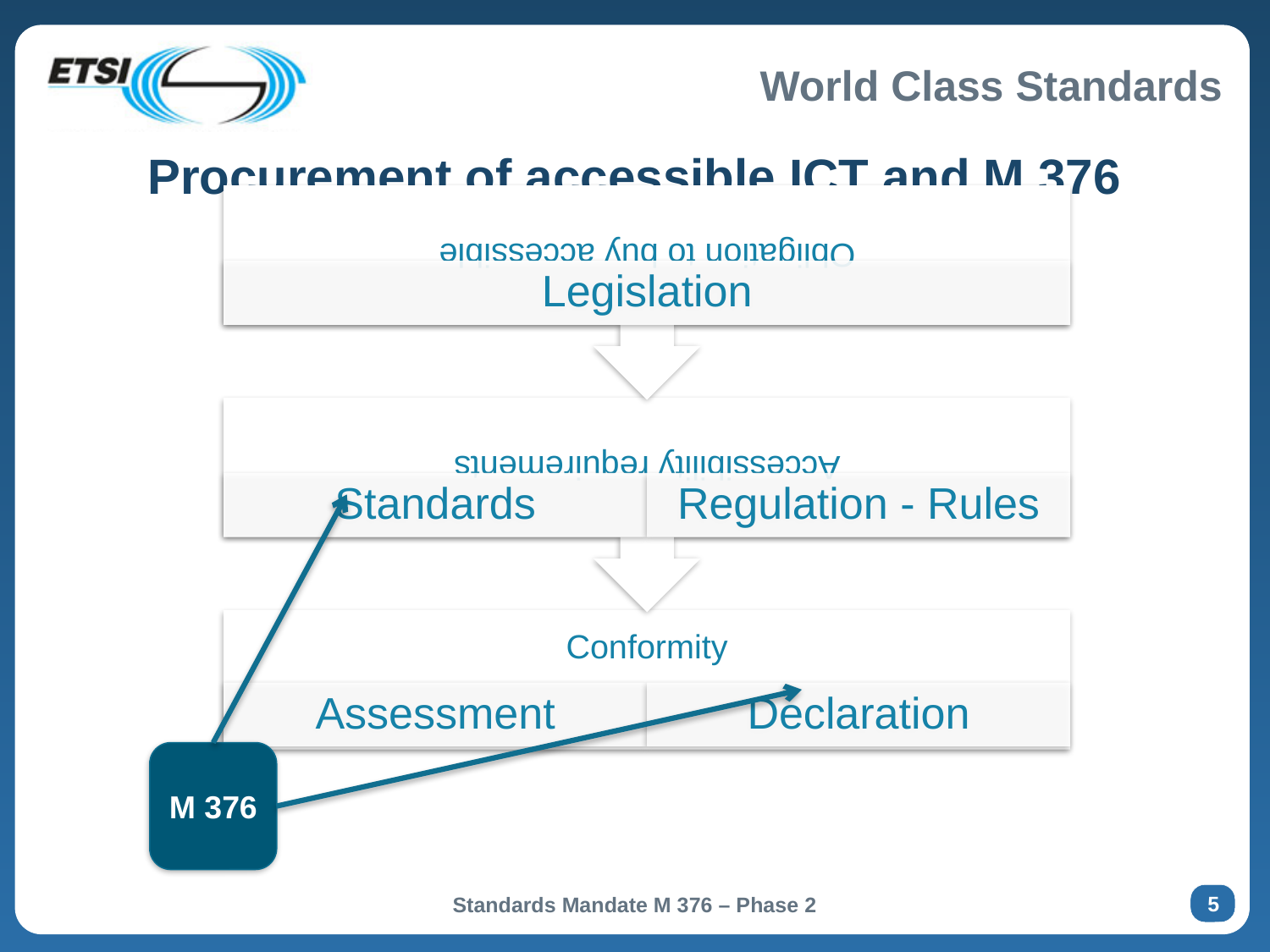

# Procurement of accessible ICT and M 376
Conformity
Assessment
Declaration
Accessibility requirements
Standards
Regulation - Rules
Obligation to buy accessible
Legislation
M 376
5
Standards Mandate M 376 – Phase 2